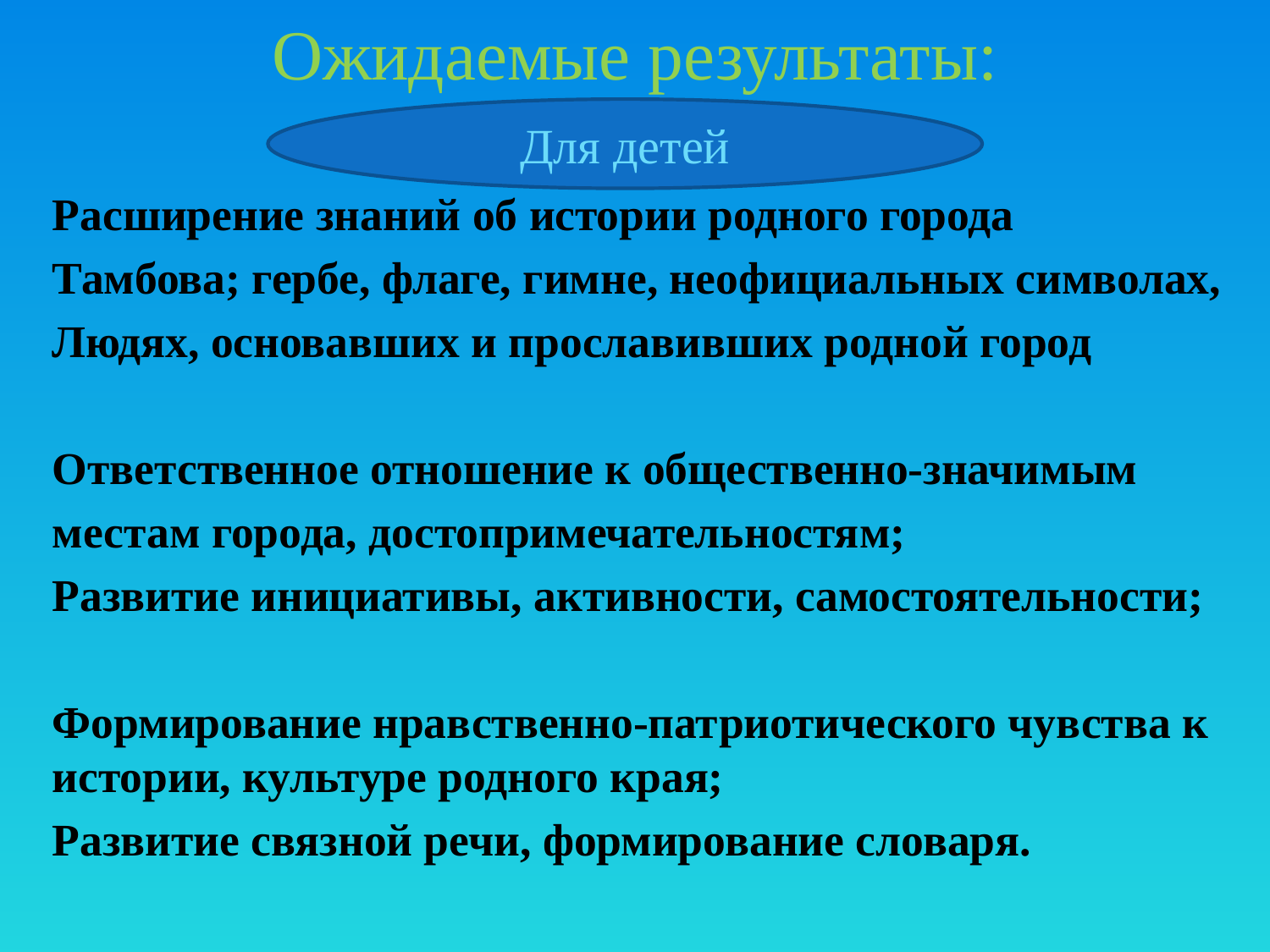

# Ожидаемые результаты:
Для детей
Расширение знаний об истории родного города
Тамбова; гербе, флаге, гимне, неофициальных символах,
Людях, основавших и прославивших родной город

Ответственное отношение к общественно-значимым
местам города, достопримечательностям;
Развитие инициативы, активности, самостоятельности;

Формирование нравственно-патриотического чувства к истории, культуре родного края;
Развитие связной речи, формирование словаря.